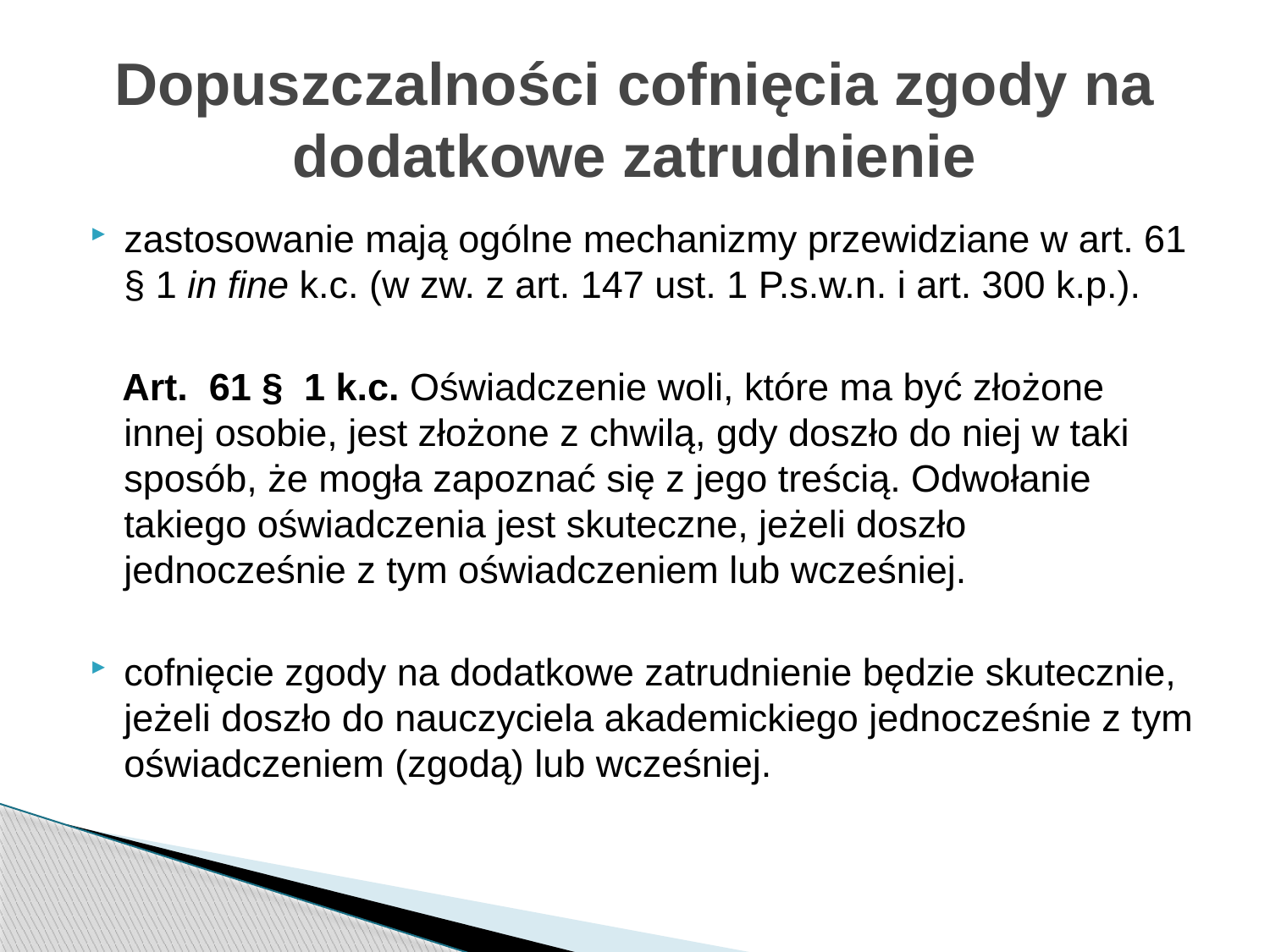

# Dopuszczalności cofnięcia zgody na dodatkowe zatrudnienie
zastosowanie mają ogólne mechanizmy przewidziane w art. 61 § 1 in fine k.c. (w zw. z art. 147 ust. 1 P.s.w.n. i art. 300 k.p.).

   Art.  61 §  1 k.c. Oświadczenie woli, które ma być złożone innej osobie, jest złożone z chwilą, gdy doszło do niej w taki sposób, że mogła zapoznać się z jego treścią. Odwołanie takiego oświadczenia jest skuteczne, jeżeli doszło jednocześnie z tym oświadczeniem lub wcześniej.

cofnięcie zgody na dodatkowe zatrudnienie będzie skutecznie, jeżeli doszło do nauczyciela akademickiego jednocześnie z tym oświadczeniem (zgodą) lub wcześniej.